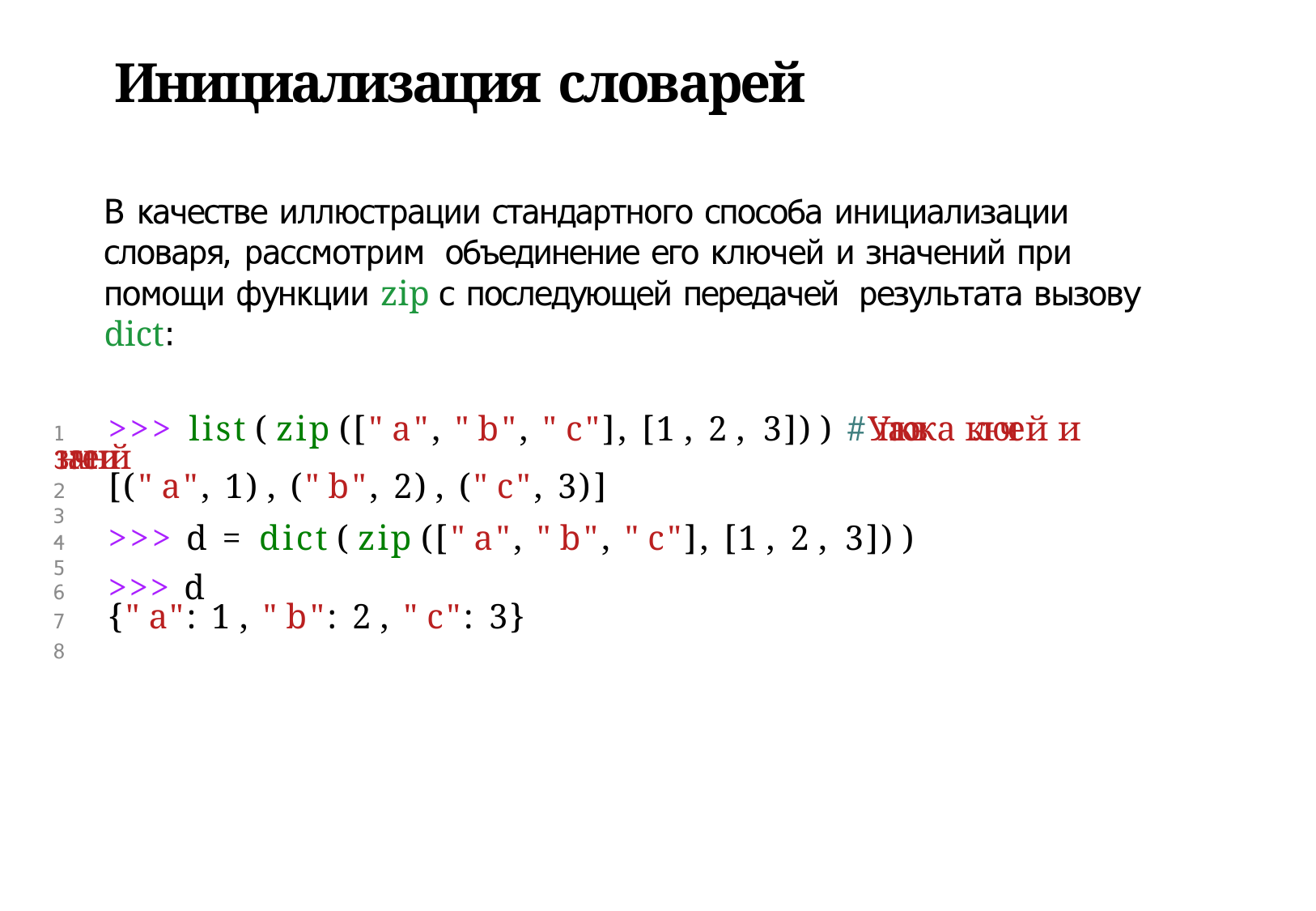

# Инициализация словарей
В качестве иллюстрации стандартного способа инициализации словаря, рассмотрим  объединение его ключей и значений при помощи функции zip с последующей передачей  результата вызову dict:

1	>>>  list ( zip ([" a", " b", " c"], [1 , 2 ,  3]) ) #Упаковка ключей и значений
2	[(" a", 1) , (" b", 2) , (" c", 3)]
3
4	>>> d =  dict ( zip ([" a", " b", " c"], [1 , 2 ,  3]) )
5
6	>>> d
7	{" a": 1 , " b": 2 , " c": 3}
8